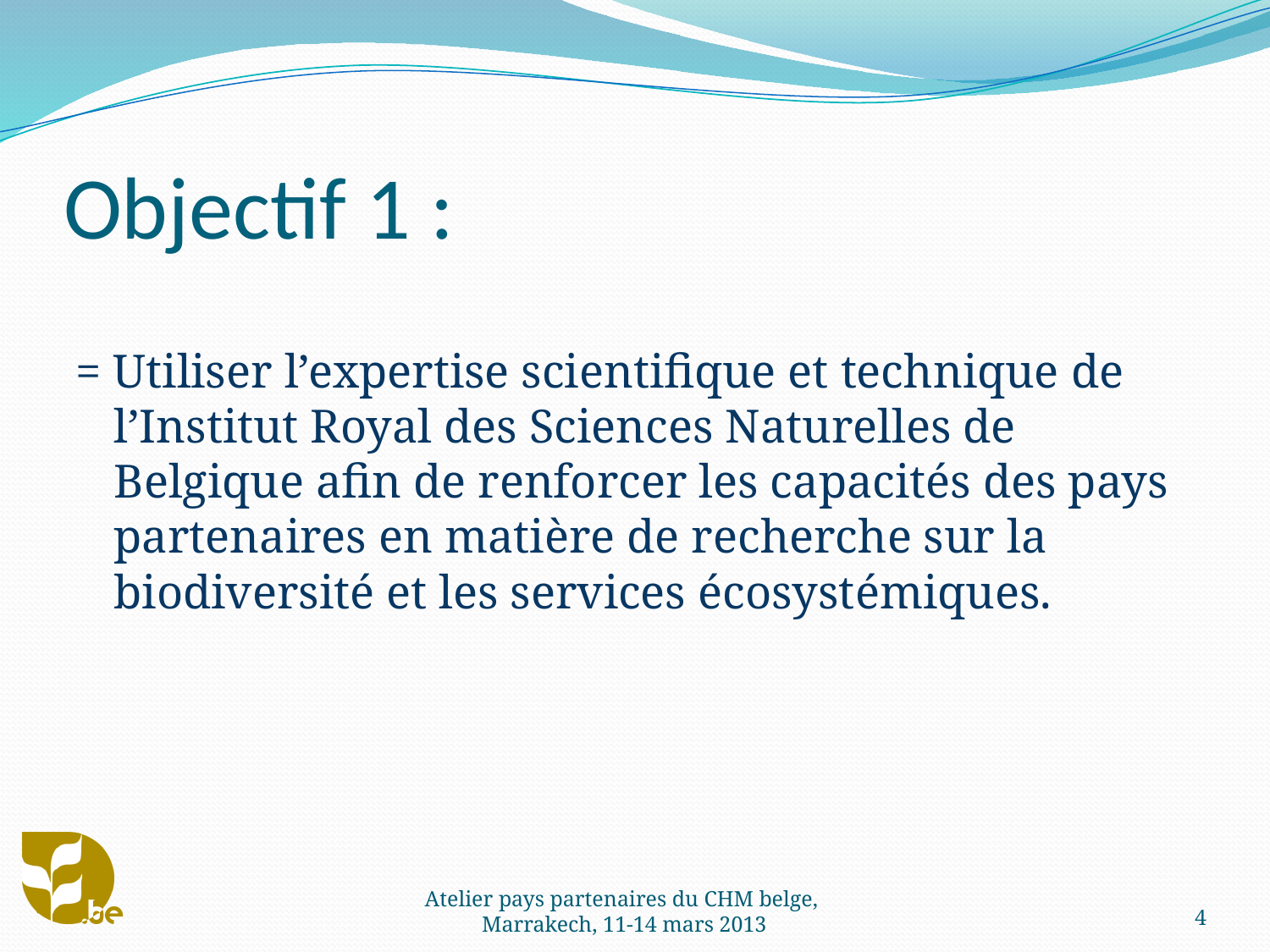

# Objectif 1 :
= Utiliser l’expertise scientifique et technique de l’Institut Royal des Sciences Naturelles de Belgique afin de renforcer les capacités des pays partenaires en matière de recherche sur la biodiversité et les services écosystémiques.
4